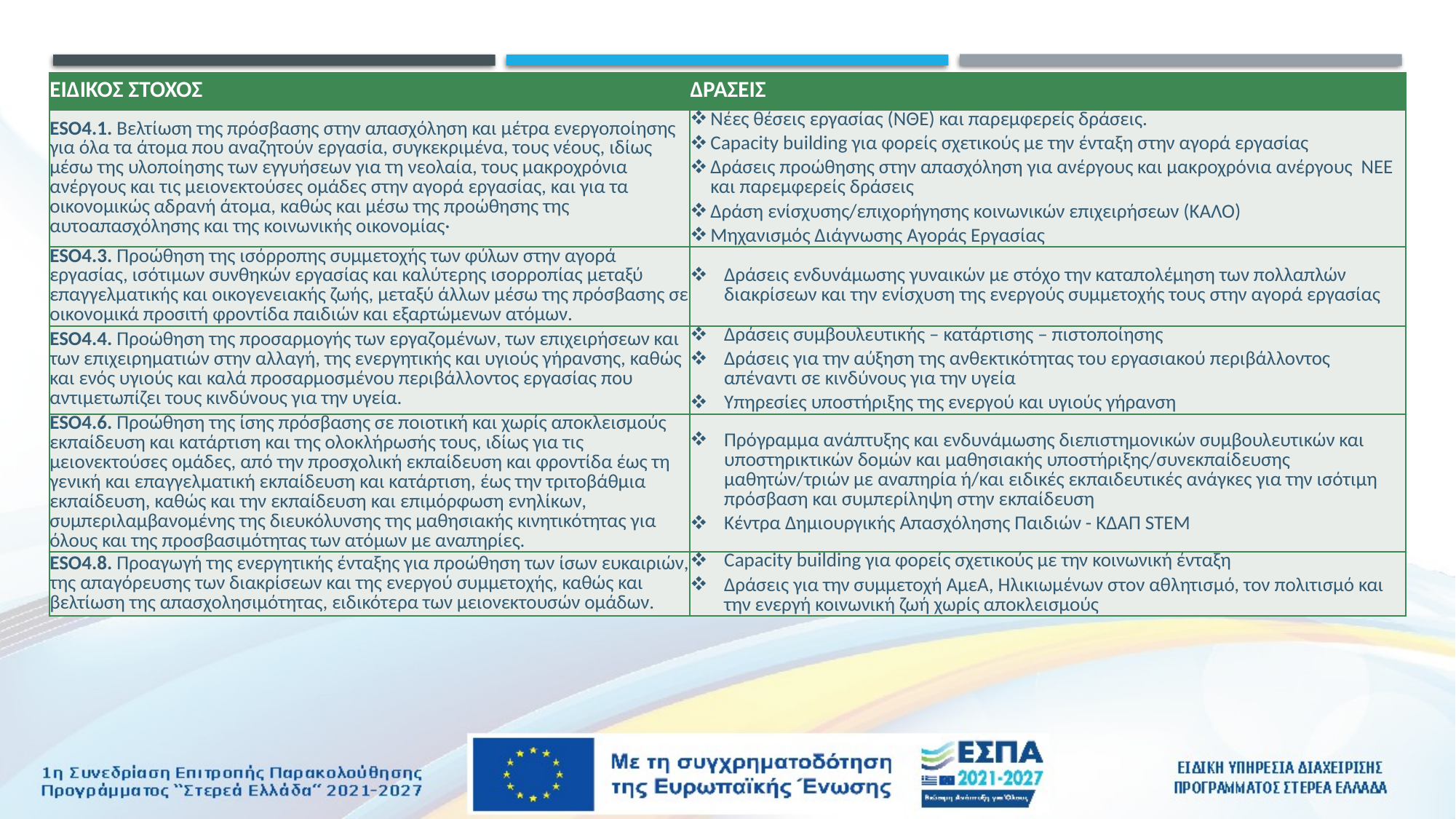

| ΕΙΔΙΚΟΣ ΣΤΟΧΟΣ | ΔΡΑΣΕΙΣ |
| --- | --- |
| ESO4.1. Βελτίωση της πρόσβασης στην απασχόληση και μέτρα ενεργοποίησης για όλα τα άτομα που αναζητούν εργασία, συγκεκριμένα, τους νέους, ιδίως μέσω της υλοποίησης των εγγυήσεων για τη νεολαία, τους μακροχρόνια ανέργους και τις μειονεκτούσες ομάδες στην αγορά εργασίας, και για τα οικονομικώς αδρανή άτομα, καθώς και μέσω της προώθησης της αυτοαπασχόλησης και της κοινωνικής οικονομίας· | Νέες θέσεις εργασίας (ΝΘΕ) και παρεμφερείς δράσεις. Capacity building για φορείς σχετικούς με την ένταξη στην αγορά εργασίας Δράσεις προώθησης στην απασχόληση για ανέργους και μακροχρόνια ανέργους ΝΕΕ και παρεμφερείς δράσεις Δράση ενίσχυσης/επιχορήγησης κοινωνικών επιχειρήσεων (ΚΑΛΟ) Μηχανισμός Διάγνωσης Αγοράς Εργασίας |
| ESO4.3. Προώθηση της ισόρροπης συμμετοχής των φύλων στην αγορά εργασίας, ισότιμων συνθηκών εργασίας και καλύτερης ισορροπίας μεταξύ επαγγελματικής και οικογενειακής ζωής, μεταξύ άλλων μέσω της πρόσβασης σε οικονομικά προσιτή φροντίδα παιδιών και εξαρτώμενων ατόμων. | Δράσεις ενδυνάμωσης γυναικών με στόχο την καταπολέμηση των πολλαπλών διακρίσεων και την ενίσχυση της ενεργούς συμμετοχής τους στην αγορά εργασίας |
| ESO4.4. Προώθηση της προσαρμογής των εργαζομένων, των επιχειρήσεων και των επιχειρηματιών στην αλλαγή, της ενεργητικής και υγιούς γήρανσης, καθώς και ενός υγιούς και καλά προσαρμοσμένου περιβάλλοντος εργασίας που αντιμετωπίζει τους κινδύνους για την υγεία. | Δράσεις συμβουλευτικής – κατάρτισης – πιστοποίησης Δράσεις για την αύξηση της ανθεκτικότητας του εργασιακού περιβάλλοντος απέναντι σε κινδύνους για την υγεία Υπηρεσίες υποστήριξης της ενεργού και υγιούς γήρανση |
| ESO4.6. Προώθηση της ίσης πρόσβασης σε ποιοτική και χωρίς αποκλεισμούς εκπαίδευση και κατάρτιση και της ολοκλήρωσής τους, ιδίως για τις μειονεκτούσες ομάδες, από την προσχολική εκπαίδευση και φροντίδα έως τη γενική και επαγγελματική εκπαίδευση και κατάρτιση, έως την τριτοβάθμια εκπαίδευση, καθώς και την εκπαίδευση και επιμόρφωση ενηλίκων, συμπεριλαμβανομένης της διευκόλυνσης της μαθησιακής κινητικότητας για όλους και της προσβασιμότητας των ατόμων με αναπηρίες. | Πρόγραμμα ανάπτυξης και ενδυνάμωσης διεπιστημονικών συμβουλευτικών και υποστηρικτικών δομών και μαθησιακής υποστήριξης/συνεκπαίδευσης μαθητών/τριών με αναπηρία ή/και ειδικές εκπαιδευτικές ανάγκες για την ισότιμη πρόσβαση και συμπερίληψη στην εκπαίδευση Κέντρα Δημιουργικής Απασχόλησης Παιδιών - ΚΔΑΠ STEM |
| ESO4.8. Προαγωγή της ενεργητικής ένταξης για προώθηση των ίσων ευκαιριών, της απαγόρευσης των διακρίσεων και της ενεργού συμμετοχής, καθώς και βελτίωση της απασχολησιμότητας, ειδικότερα των μειονεκτουσών ομάδων. | Capacity building για φορείς σχετικούς με την κοινωνική ένταξη Δράσεις για την συμμετοχή ΑμεΑ, Ηλικιωμένων στον αθλητισμό, τον πολιτισμό και την ενεργή κοινωνική ζωή χωρίς αποκλεισμούς |